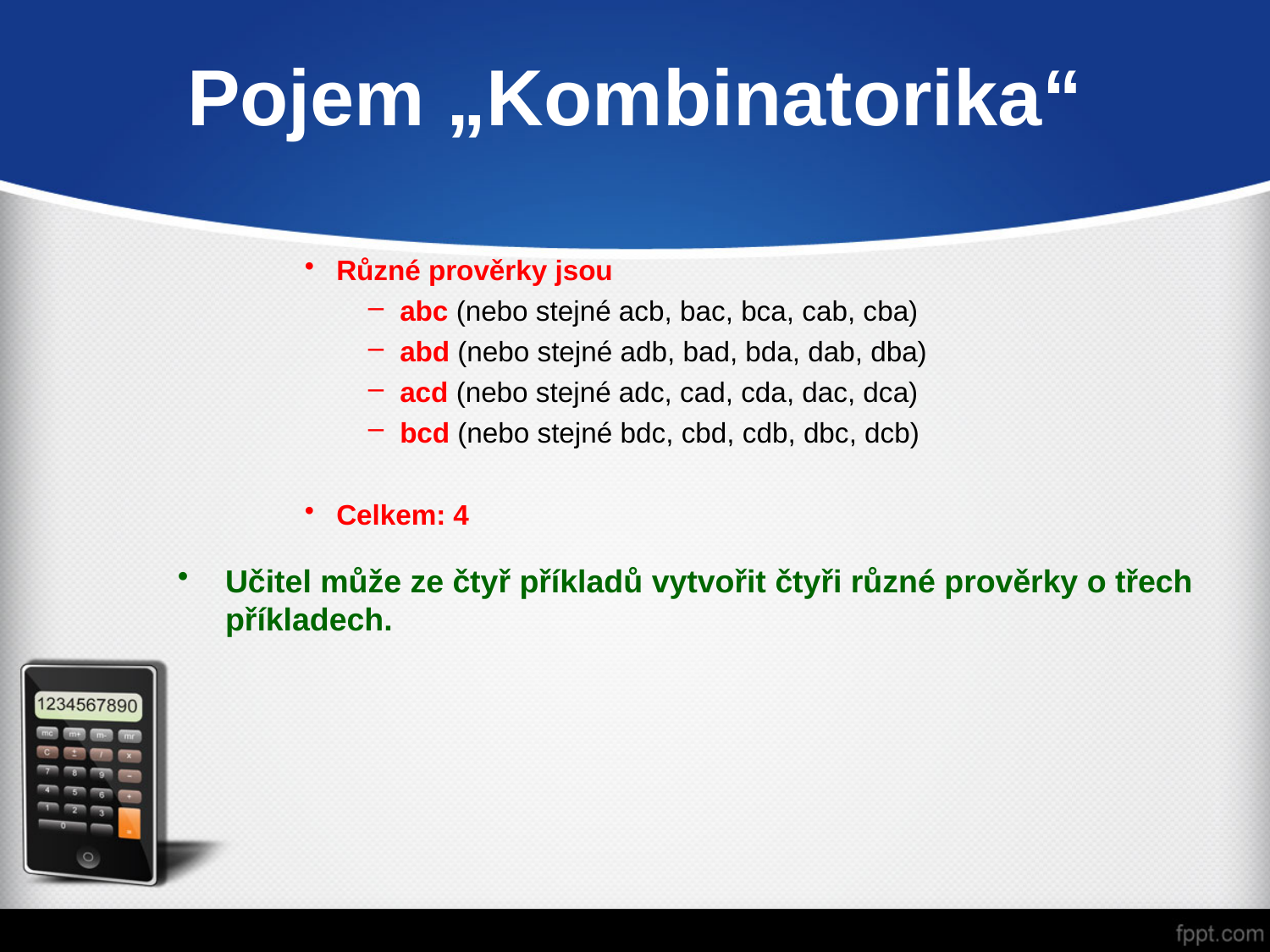

# Pojem „Kombinatorika“
Různé prověrky jsou
abc (nebo stejné acb, bac, bca, cab, cba)
abd (nebo stejné adb, bad, bda, dab, dba)
acd (nebo stejné adc, cad, cda, dac, dca)
bcd (nebo stejné bdc, cbd, cdb, dbc, dcb)

Celkem: 4

Učitel může ze čtyř příkladů vytvořit čtyři různé prověrky o třech příkladech.